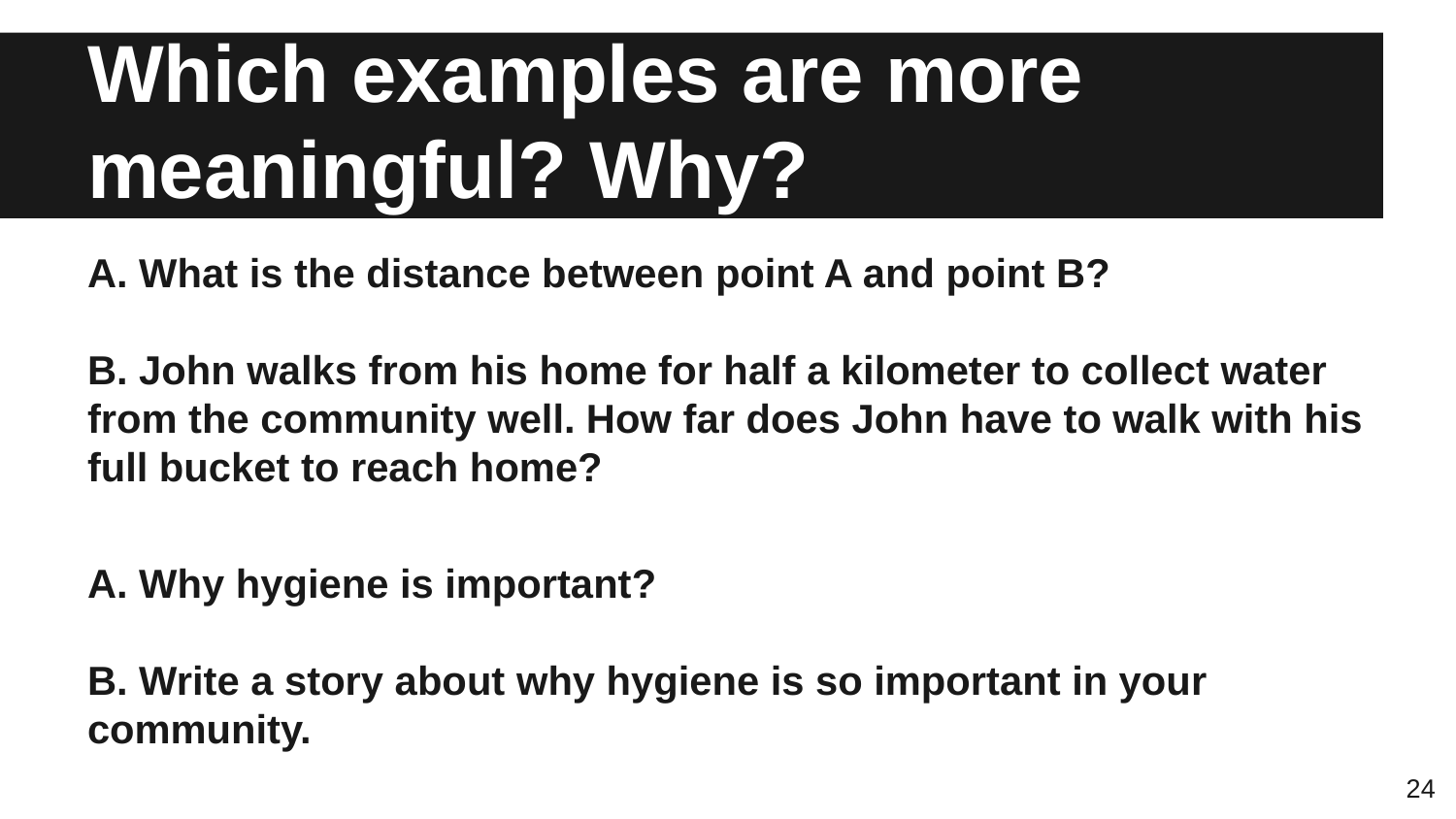

# Which examples are more meaningful? Why?
A. What is the distance between point A and point B?

B. John walks from his home for half a kilometer to collect water from the community well. How far does John have to walk with his full bucket to reach home?

A. Why hygiene is important?

B. Write a story about why hygiene is so important in your community.
24